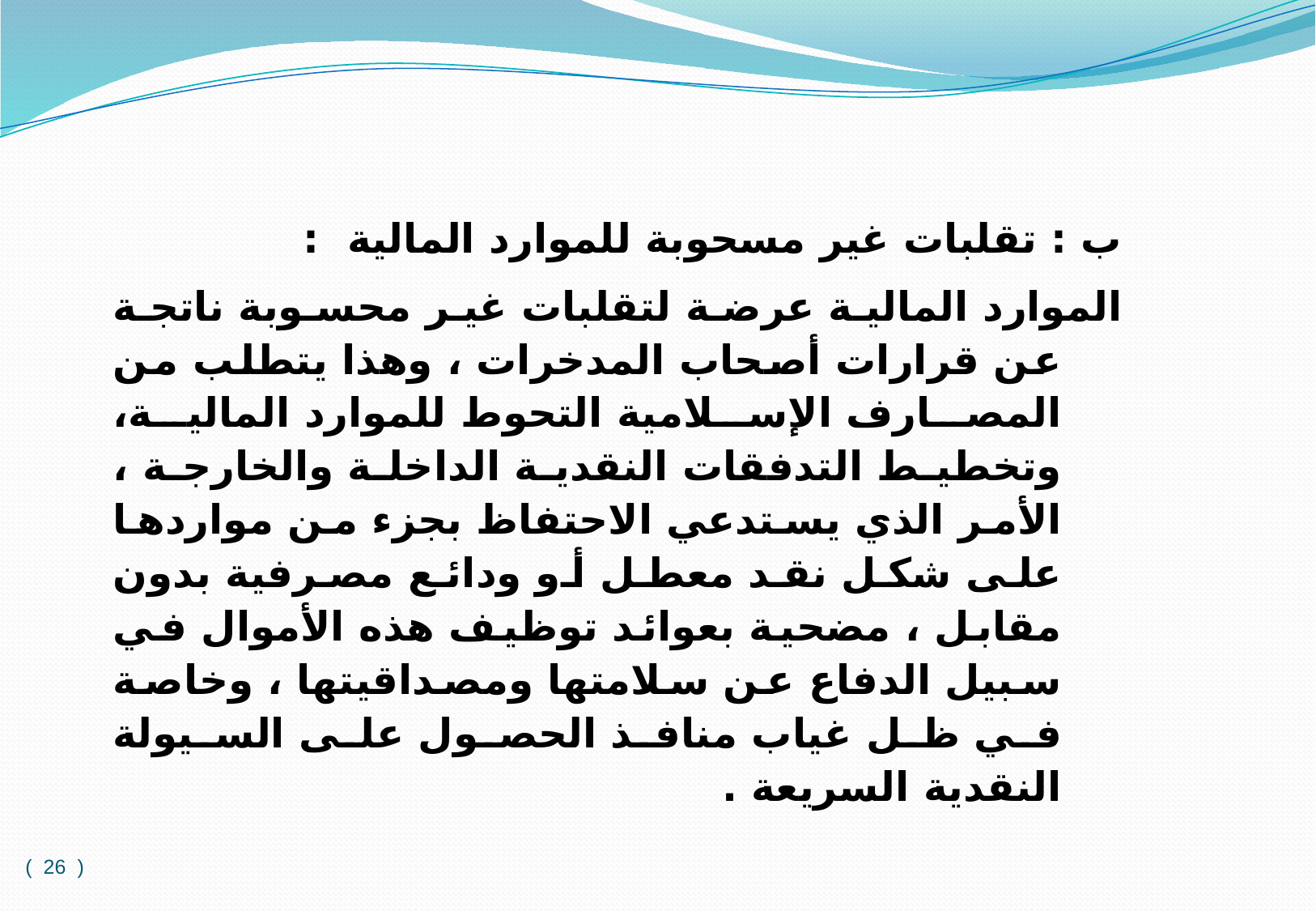

ب : تقلبات غير مسحوبة للموارد المالية  :
	الموارد المالية عرضة لتقلبات غير محسوبة ناتجة عن قرارات أصحاب المدخرات ، وهذا يتطلب من المصارف الإسلامية التحوط للموارد المالية، وتخطيط التدفقات النقدية الداخلة والخارجة ، الأمر الذي يستدعي الاحتفاظ بجزء من مواردها على شكل نقد معطل أو ودائع مصرفية بدون مقابل ، مضحية بعوائد توظيف هذه الأموال في سبيل الدفاع عن سلامتها ومصداقيتها ، وخاصة في ظل غياب منافذ الحصول على السيولة النقدية السريعة .
(  26  )